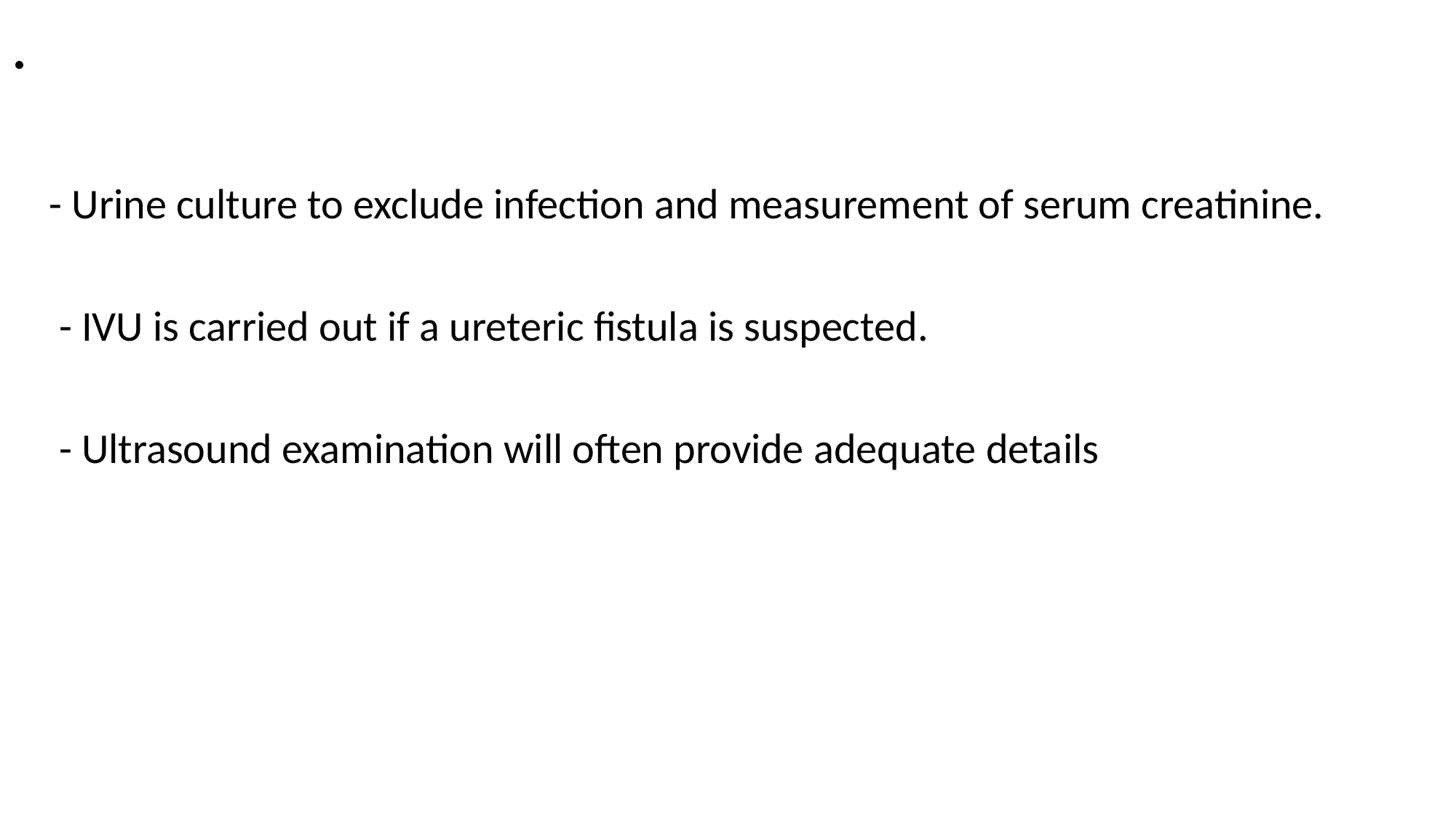

# .

    - Urine culture to exclude infection and measurement of serum creatinine.

     - IVU is carried out if a ureteric fistula is suspected.

     - Ultrasound examination will often provide adequate details